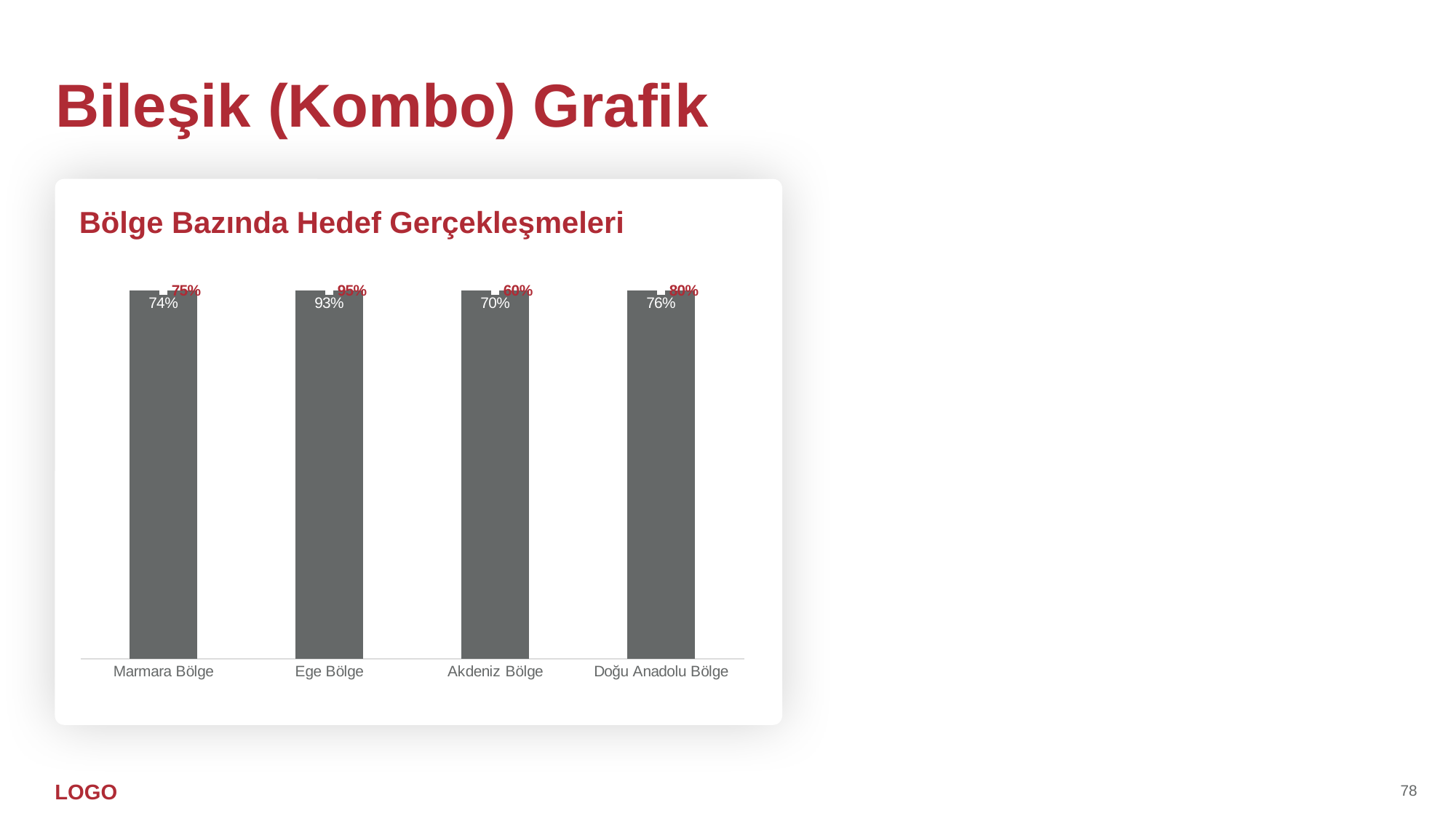

# Bileşik (Kombo) Grafik
Bölge Bazında Hedef Gerçekleşmeleri

### Chart

| Category | Düşük | Orta | Yüksek | Gerçekleşen | Hedef |
|---|---|---|---|---|---|
| Marmara Bölge | 0.33 | 0.42 | 0.25 | 0.74 | 0.75 |
| Ege Bölge | 0.38 | 0.51 | 0.11 | 0.93 | 0.95 |
| Akdeniz Bölge | 0.33 | 0.45 | 0.22 | 0.7 | 0.6 |
| Doğu Anadolu Bölge | 0.25 | 0.62 | 0.13 | 0.76 | 0.8 |
78